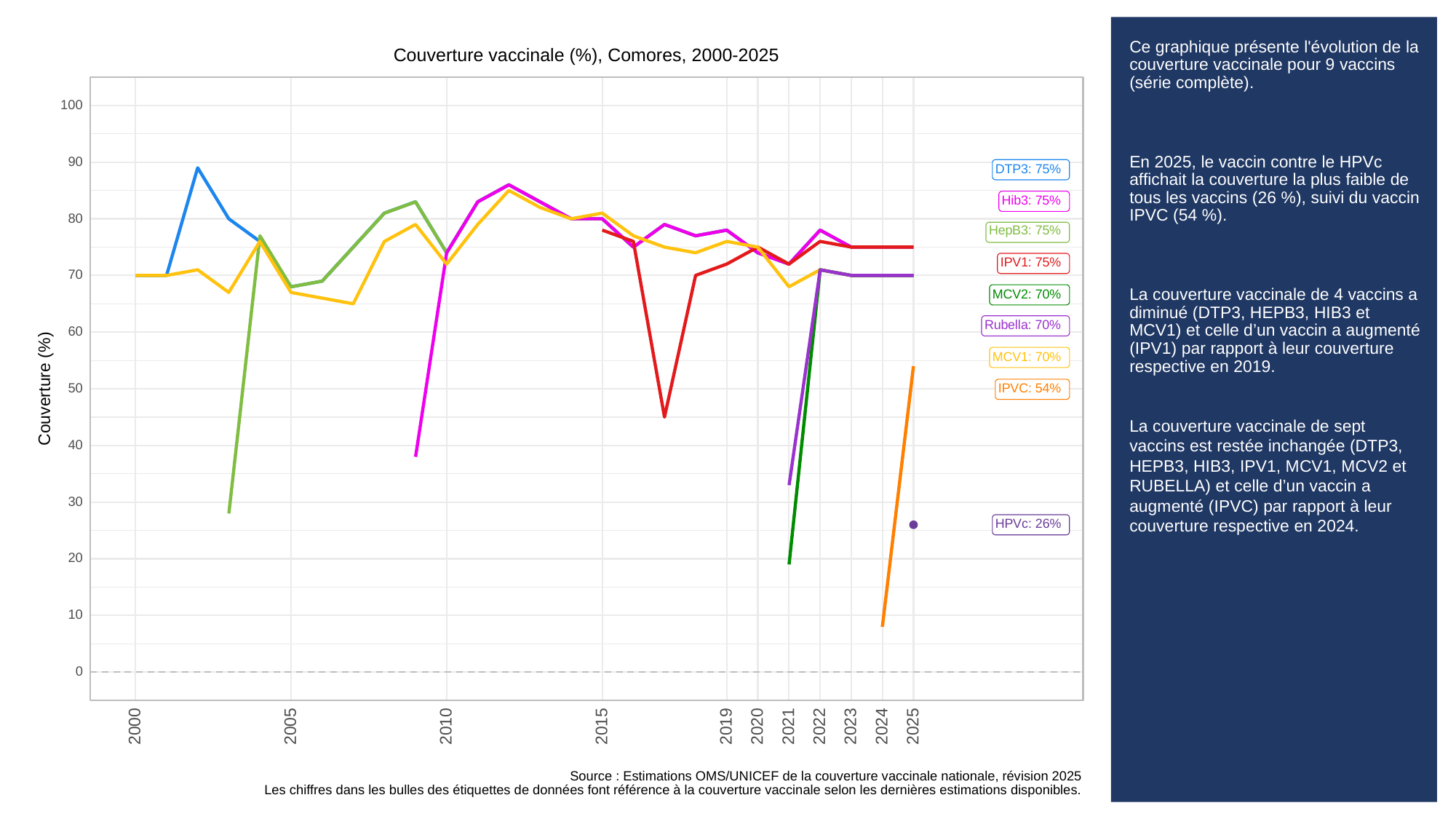

# Ce graphique présente l'évolution de la couverture vaccinale pour 9 vaccins (série complète).

En 2025, le vaccin contre le HPVc affichait la couverture la plus faible de tous les vaccins (26 %), suivi du vaccin IPVC (54 %).

La couverture vaccinale de 4 vaccins a diminué (DTP3, HEPB3, HIB3 et MCV1) et celle d’un vaccin a augmenté (IPV1) par rapport à leur couverture respective en 2019.

La couverture vaccinale de sept vaccins est restée inchangée (DTP3, HEPB3, HIB3, IPV1, MCV1, MCV2 et RUBELLA) et celle d’un vaccin a augmenté (IPVC) par rapport à leur couverture respective en 2024.

Couverture vaccinale (%), Comores, 2000-2025

100

90

DTP3: 75%

Hib3: 75%

80

HepB3: 75%

IPV1: 75%

70

MCV2: 70%

Rubella: 70%
60

MCV1: 70%

Couverture (%)
50
IPVC: 54%

40

30

HPVc: 26%

20

10

0

2023
2000
2005
2010
2015
2019
2020
2021
2022
2024
2025
Source : Estimations OMS/UNICEF de la couverture vaccinale nationale, révision 2025
Les chiffres dans les bulles des étiquettes de données font référence à la couverture vaccinale selon les dernières estimations disponibles.